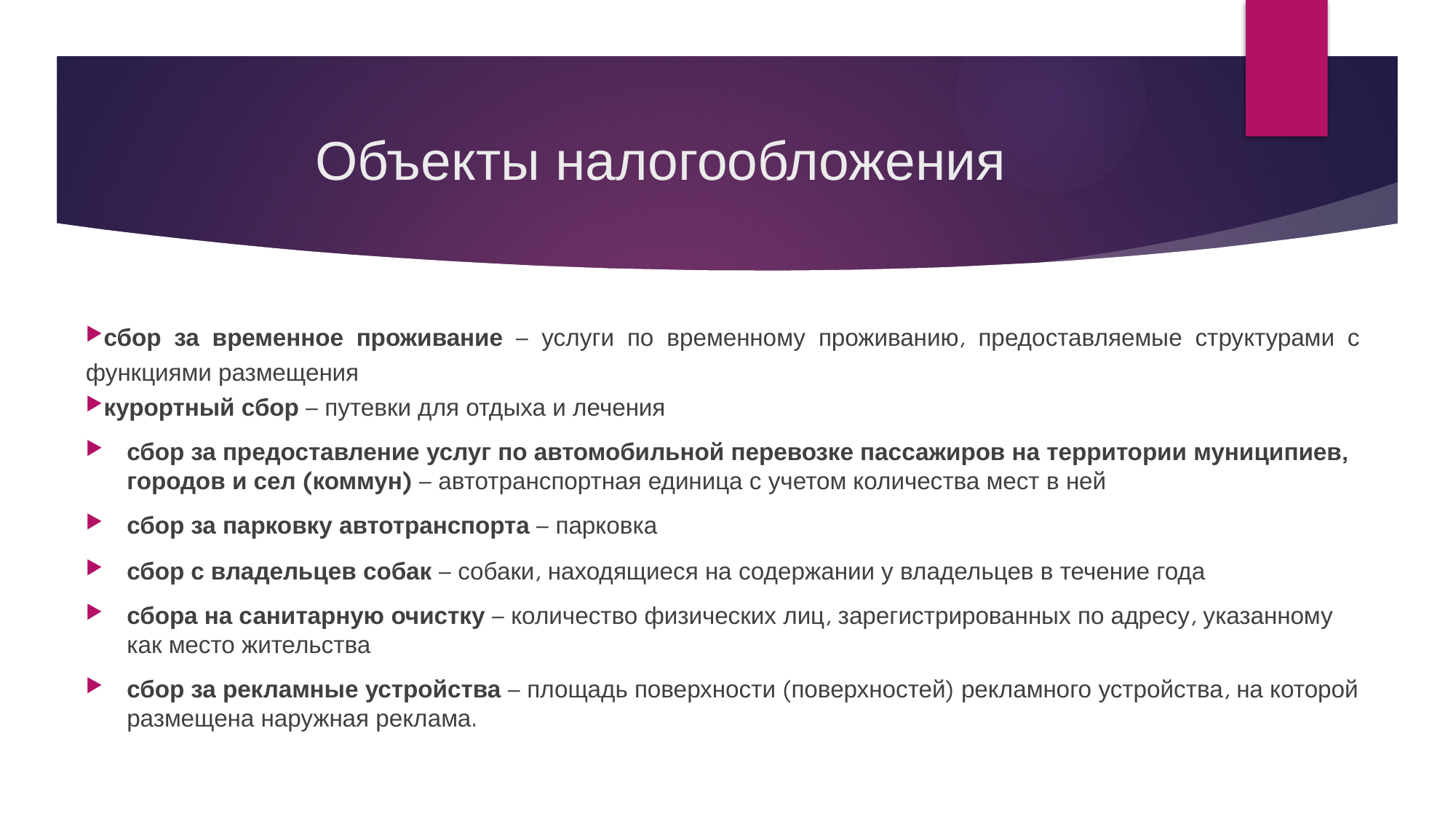

# Объекты налогообложения
сбор за временное проживание – услуги по временному проживанию, предоставляемые структурами с функциями размещения
курортный сбор – путевки для отдыха и лечения
сбор за предоставление услуг по автомобильной перевозке пассажиров на территории муниципиев, городов и сел (коммун) – автотранспортная единица с учетом количества мест в ней
сбор за парковку автотранспорта – парковка
сбор с владельцев собак – собаки, находящиеся на содержании у владельцев в течение года
сбора на санитарную очистку – количество физических лиц, зарегистрированных по адресу, указанному как место жительства
сбор за рекламные устройства – площадь поверхности (поверхностей) рекламного устройства, на которой размещена наружная реклама.